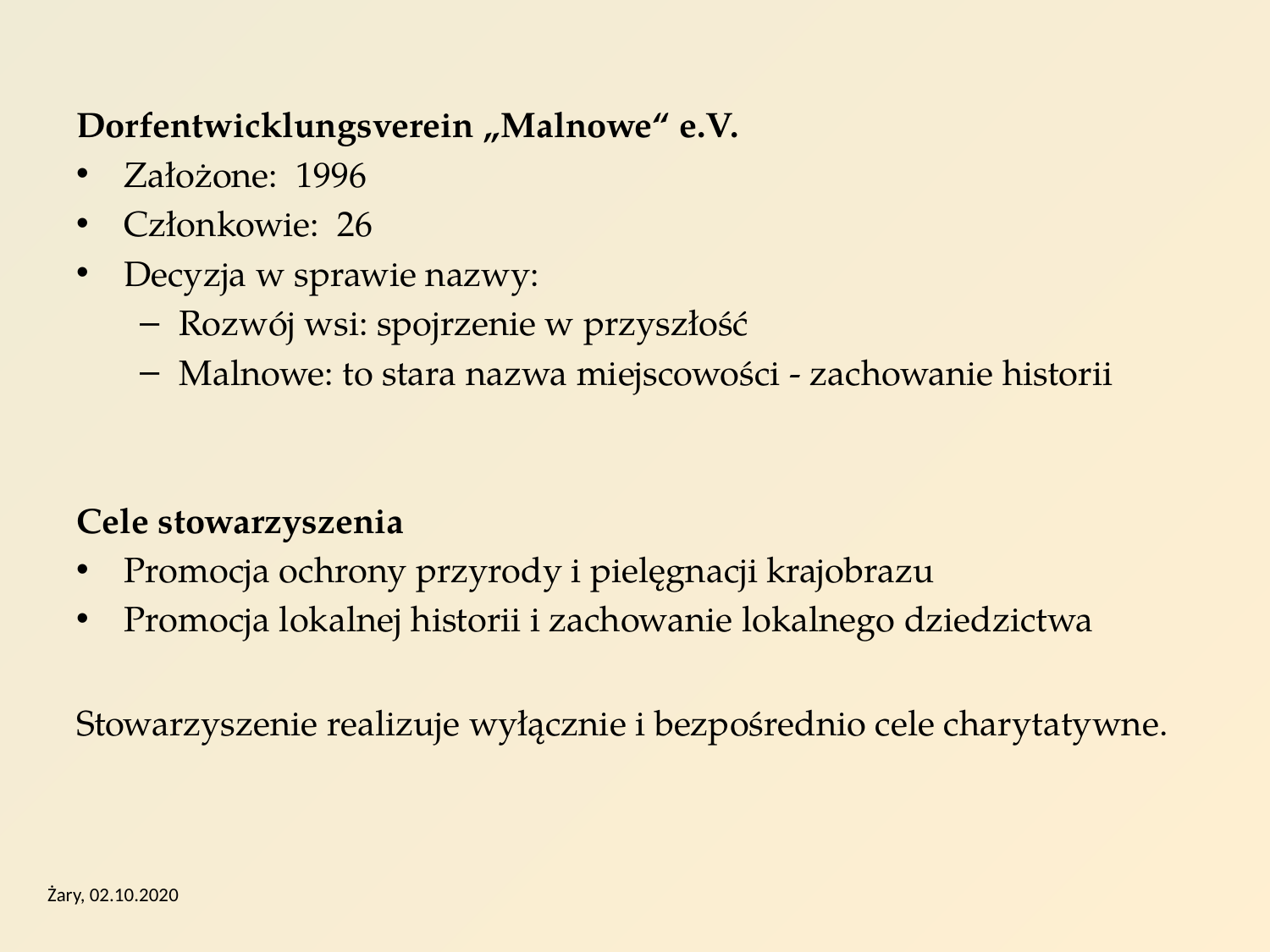

Dorfentwicklungsverein „Malnowe“ e.V.
Założone:  1996
Członkowie:  26
Decyzja w sprawie nazwy:
Rozwój wsi: spojrzenie w przyszłość
Malnowe: to stara nazwa miejscowości - zachowanie historii

Cele stowarzyszenia
Promocja ochrony przyrody i pielęgnacji krajobrazu
Promocja lokalnej historii i zachowanie lokalnego dziedzictwa

Stowarzyszenie realizuje wyłącznie i bezpośrednio cele charytatywne.

Żary, 02.10.2020